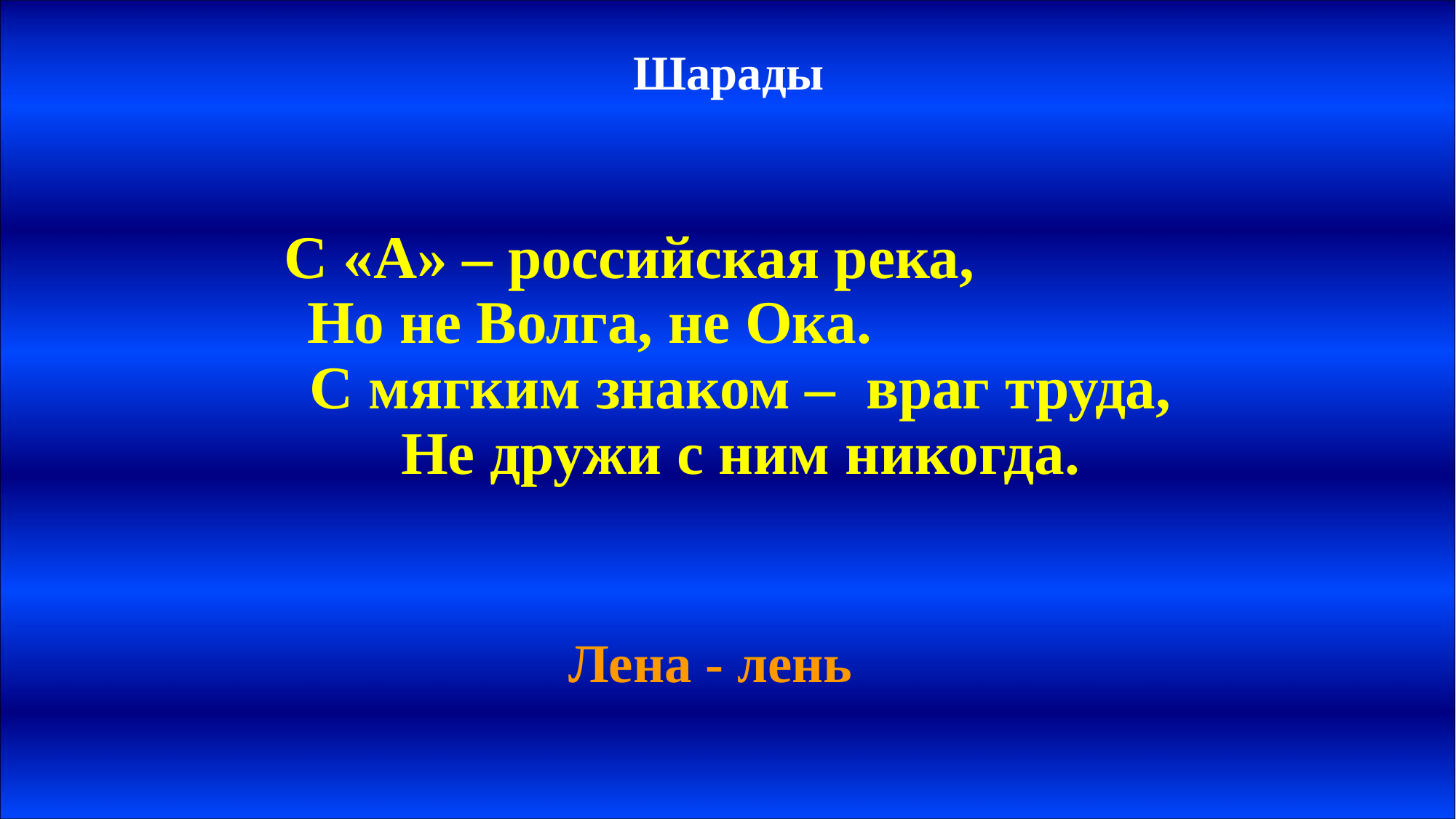

# Шарады
С «А» – российская река,             Но не Волга, не Ока.                     С мягким знаком –  враг труда, Не дружи с ним никогда.
Лена - лень